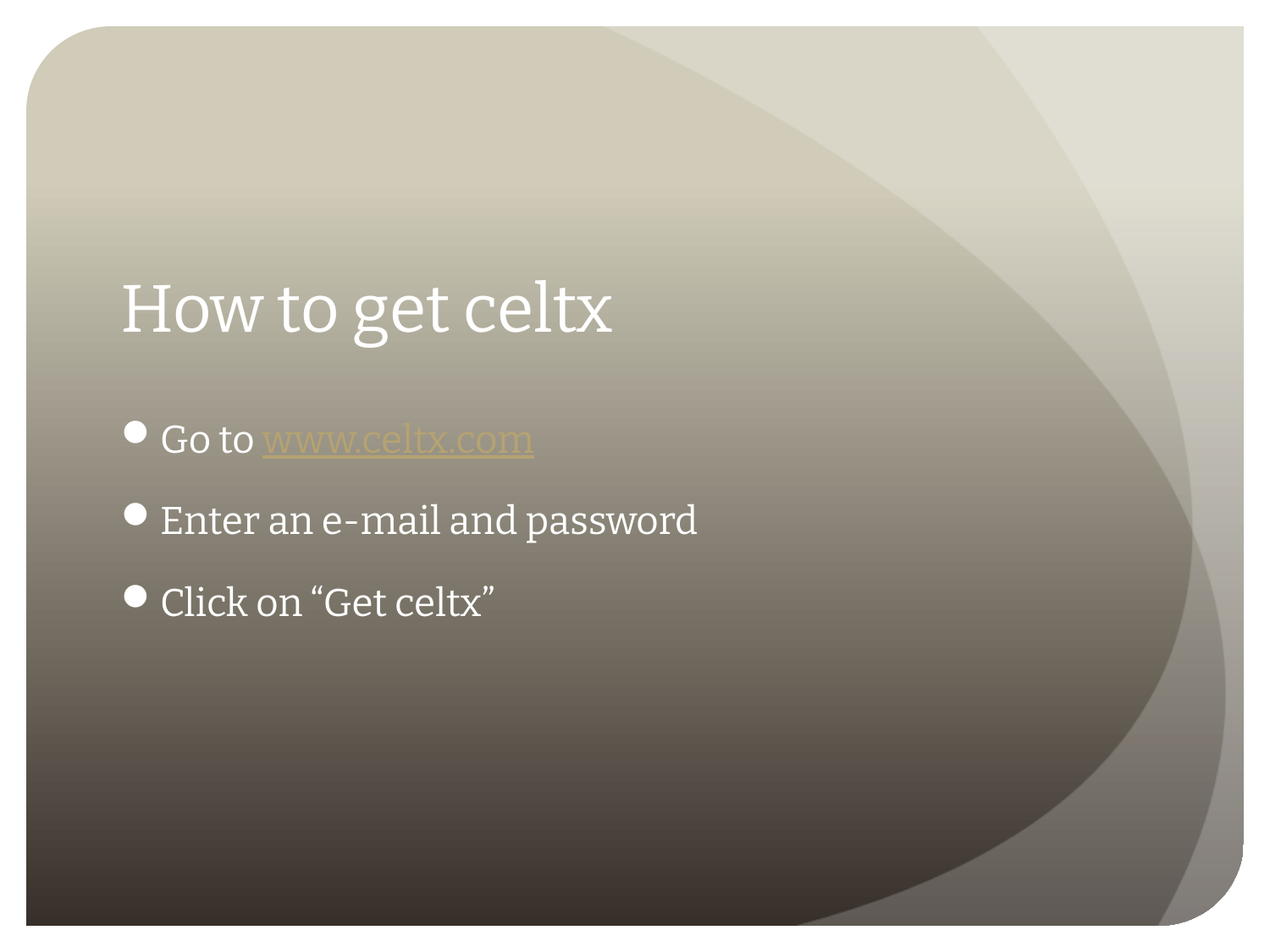

# How to get celtx
Go to www.celtx.com
Enter an e-mail and password
Click on “Get celtx”